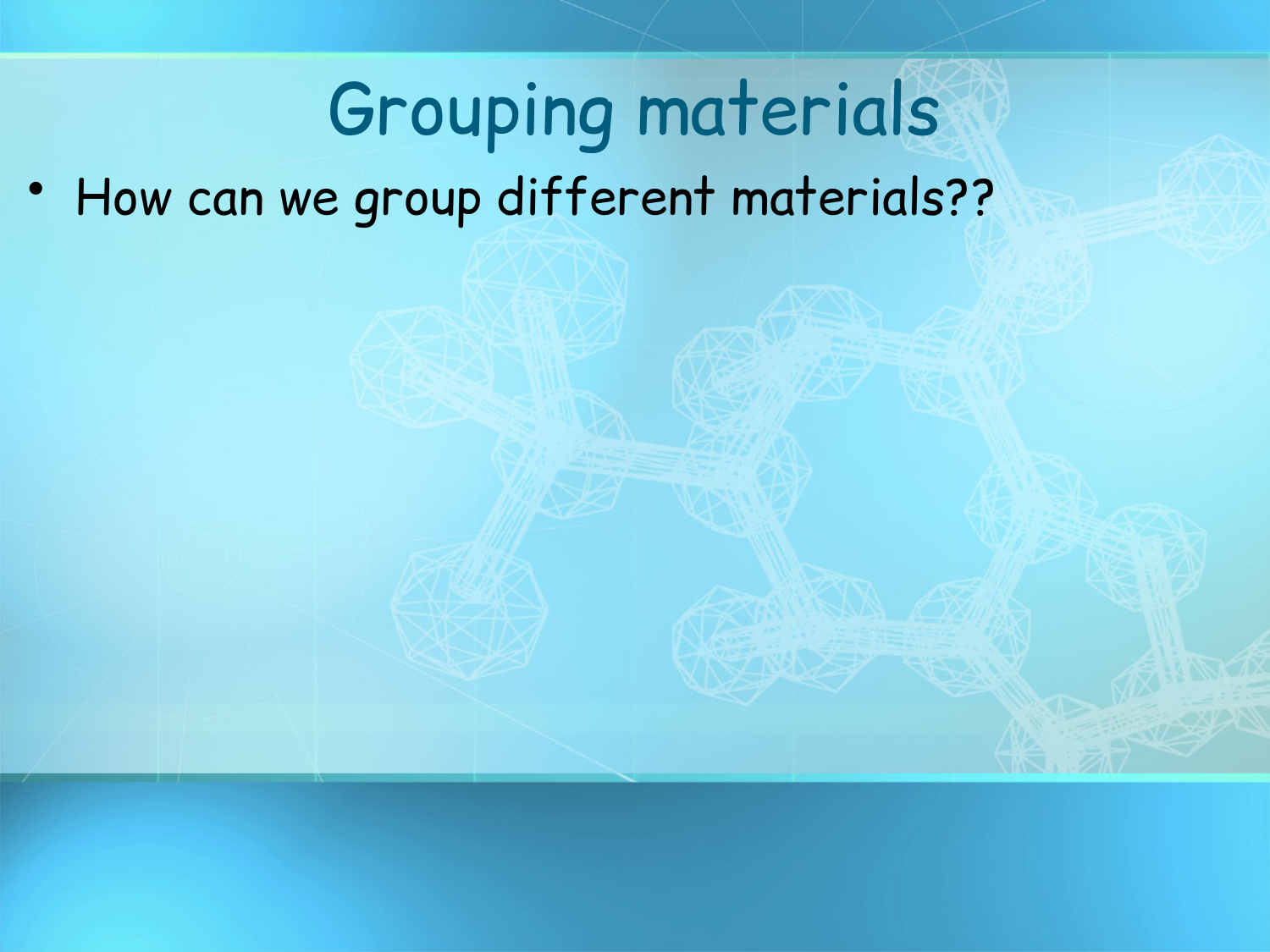

# Grouping materials
How can we group different materials??